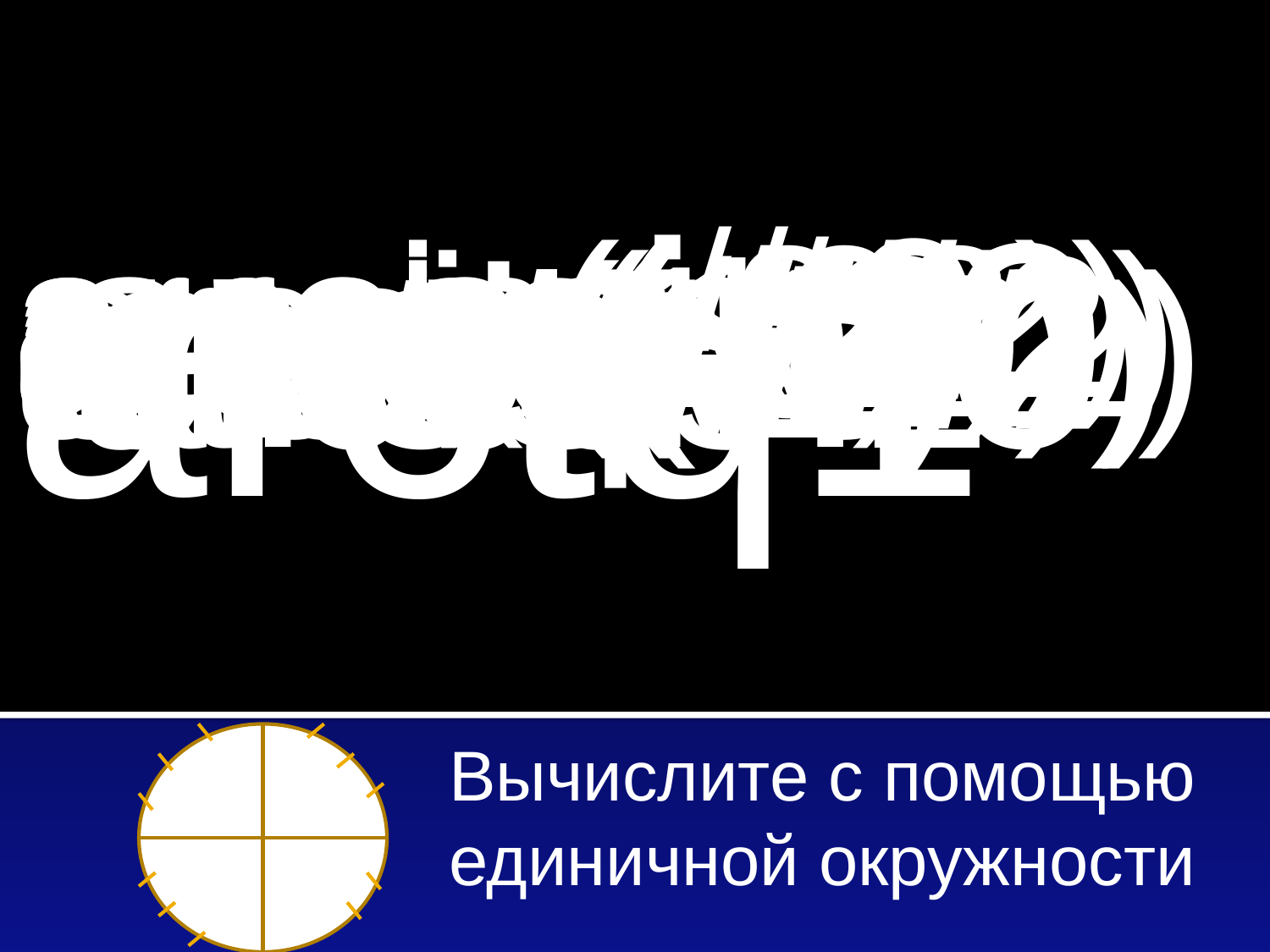

arctq1
arcsin 0
arccos 0
arcsin(√2/2)
arccos(√3/2)
arcsin 1
arccos(1/2)
arcsin(-√3/2)
arctq(-1)
arctq√3
arcsin(1/2)
arccos 1
arcsin(√3/2)
arccos(-√3/2)
arccos(√2/2)
arcsin(-√2/2)
arccos (-√2/2)
arctq(1/√3)

Вычислите с помощью
единичной окружности